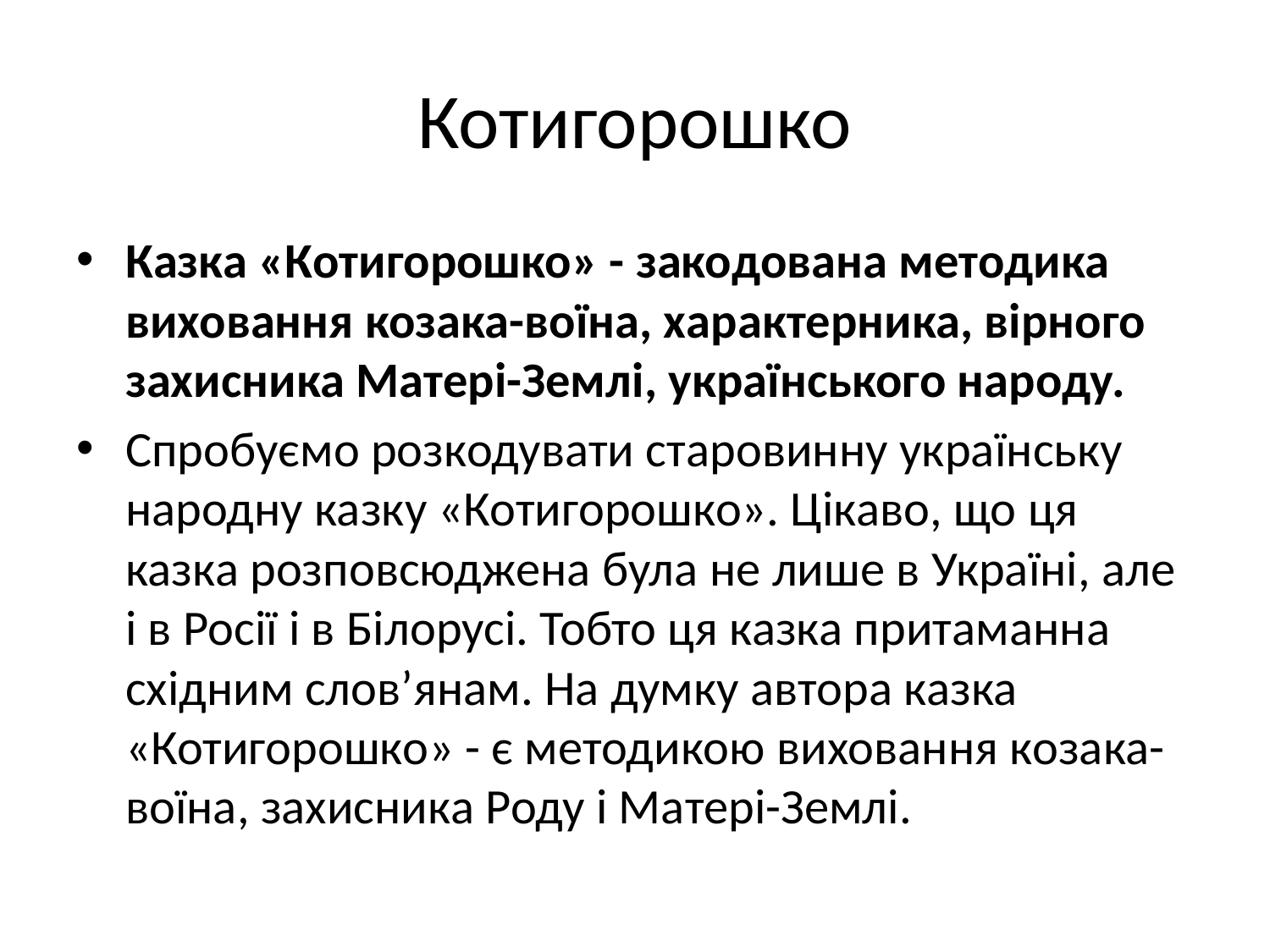

# Котигорошко
Казка «Котигорошко» - закодована методика виховання козака-воїна, характерника, вірного захисника Матері-Землі, українського народу.
Спробуємо розкодувати старовинну українську народну казку «Котигорошко». Цікаво, що ця казка розповсюджена була не лише в Україні, але і в Росії і в Білорусі. Тобто ця казка притаманна східним слов’янам. На думку автора казка «Котигорошко» - є методикою виховання козака-воїна, захисника Роду і Матері-Землі.